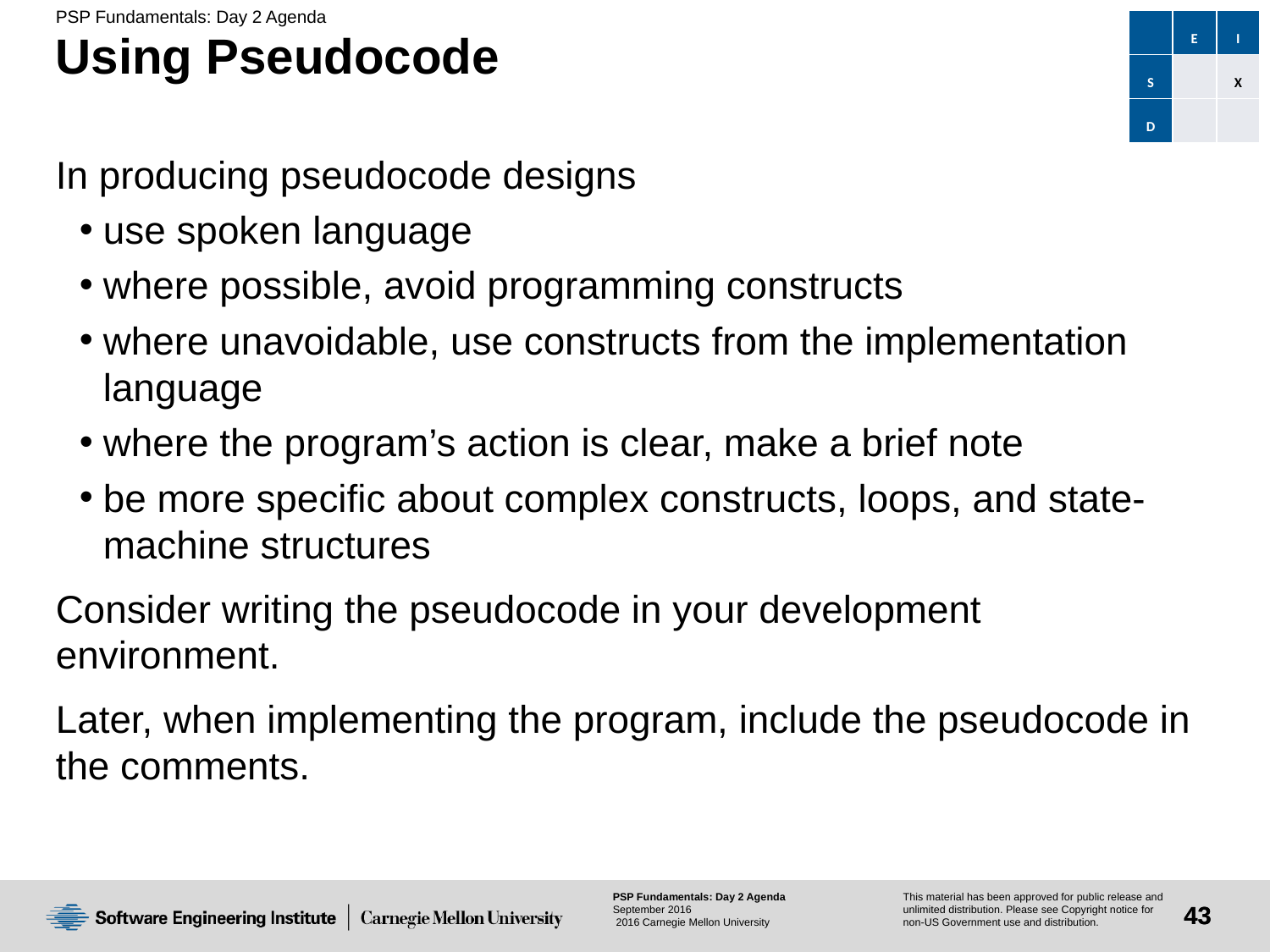

|  | E | I |
| --- | --- | --- |
| S |  | X |
| D |  |  |
# Using Pseudocode
In producing pseudocode designs
use spoken language
where possible, avoid programming constructs
where unavoidable, use constructs from the implementation language
where the program’s action is clear, make a brief note
be more specific about complex constructs, loops, and state-machine structures
Consider writing the pseudocode in your development environment.
Later, when implementing the program, include the pseudocode in the comments.